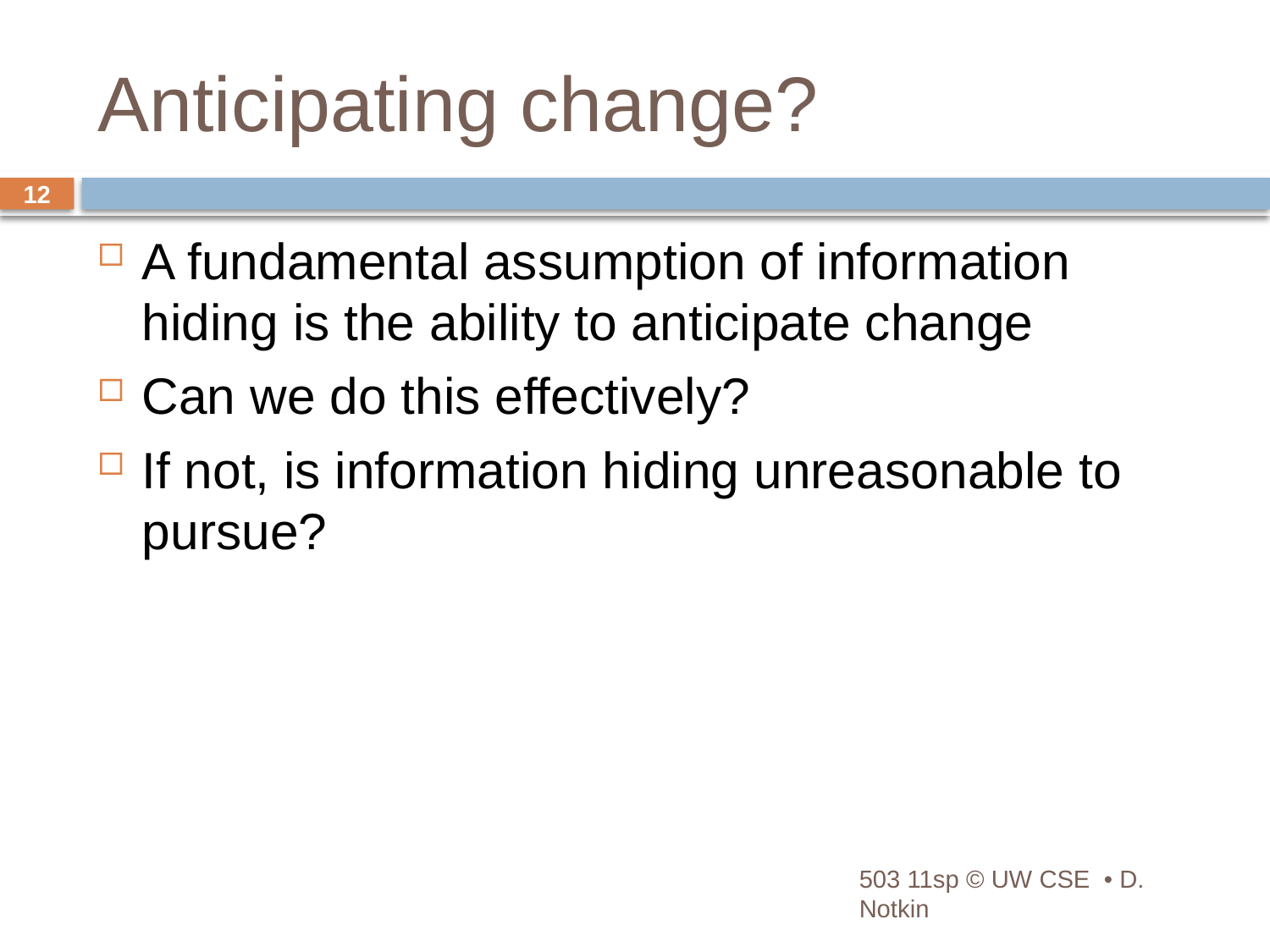

# Anticipating change?
12
A fundamental assumption of information hiding is the ability to anticipate change
Can we do this effectively?
If not, is information hiding unreasonable to pursue?
503 11sp © UW CSE  • D. Notkin